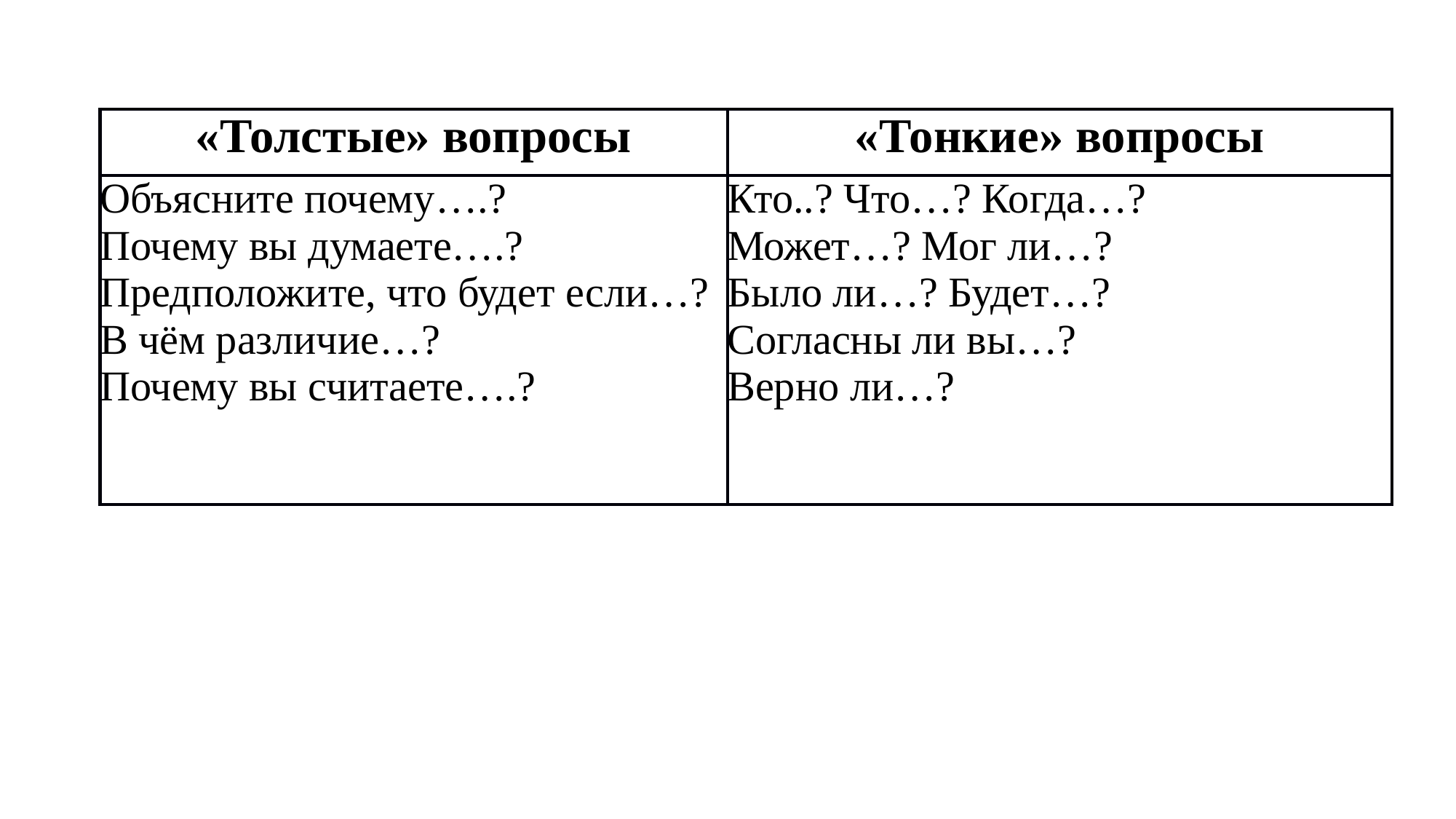

| «Толстые» вопросы | «Тонкие» вопросы |
| --- | --- |
| Объясните почему….? Почему вы думаете….? Предположите, что будет если…? В чём различие…? Почему вы считаете….? | Кто..? Что…? Когда…? Может…? Мог ли…? Было ли…? Будет…? Согласны ли вы…? Верно ли…? |